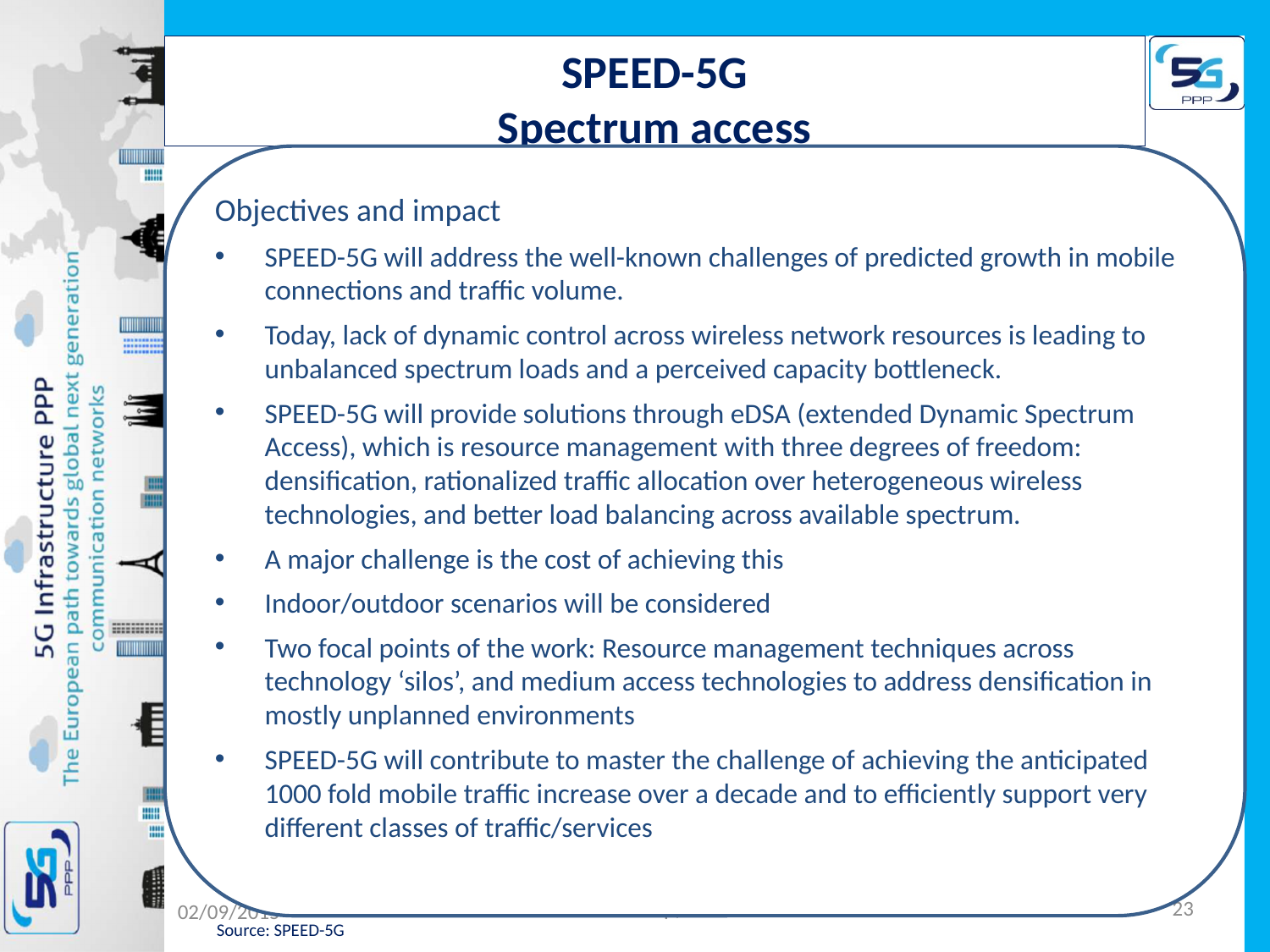

SPEED-5G
Spectrum access
Objectives and impact
SPEED-5G will address the well-known challenges of predicted growth in mobile connections and traffic volume.
Today, lack of dynamic control across wireless network resources is leading to unbalanced spectrum loads and a perceived capacity bottleneck.
SPEED-5G will provide solutions through eDSA (extended Dynamic Spectrum Access), which is resource management with three degrees of freedom: densification, rationalized traffic allocation over heterogeneous wireless technologies, and better load balancing across available spectrum.
A major challenge is the cost of achieving this
Indoor/outdoor scenarios will be considered
Two focal points of the work: Resource management techniques across technology ‘silos’, and medium access technologies to address densification in mostly unplanned environments
SPEED-5G will contribute to master the challenge of achieving the anticipated 1000 fold mobile traffic increase over a decade and to efficiently support very different classes of traffic/services
Research projects

Innovation projects

COHERENT
Coordinated control and spectrum management for 5G heterogeneous radio access networks
METIS-II
Mobile and wireless communications Enablers for Twenty-twenty (2020) Information Society-II
SPEED-5G
quality of Service Provision and capacity Expansion through Extended-DSA for 5G
FANTASTIC-5G
Flexible Air iNTerfAce for Scalable service delivery wiThin wIreless Communication networks of the 5th Generation
mmMAGIC
Millimetre-Wave Based Mobile Radio Access Network for Fifth Generation Integrated Communications
3GPP RAN 5G Workshop, 17.-18.9.2015
23
02/09/2015
Source: SPEED-5G